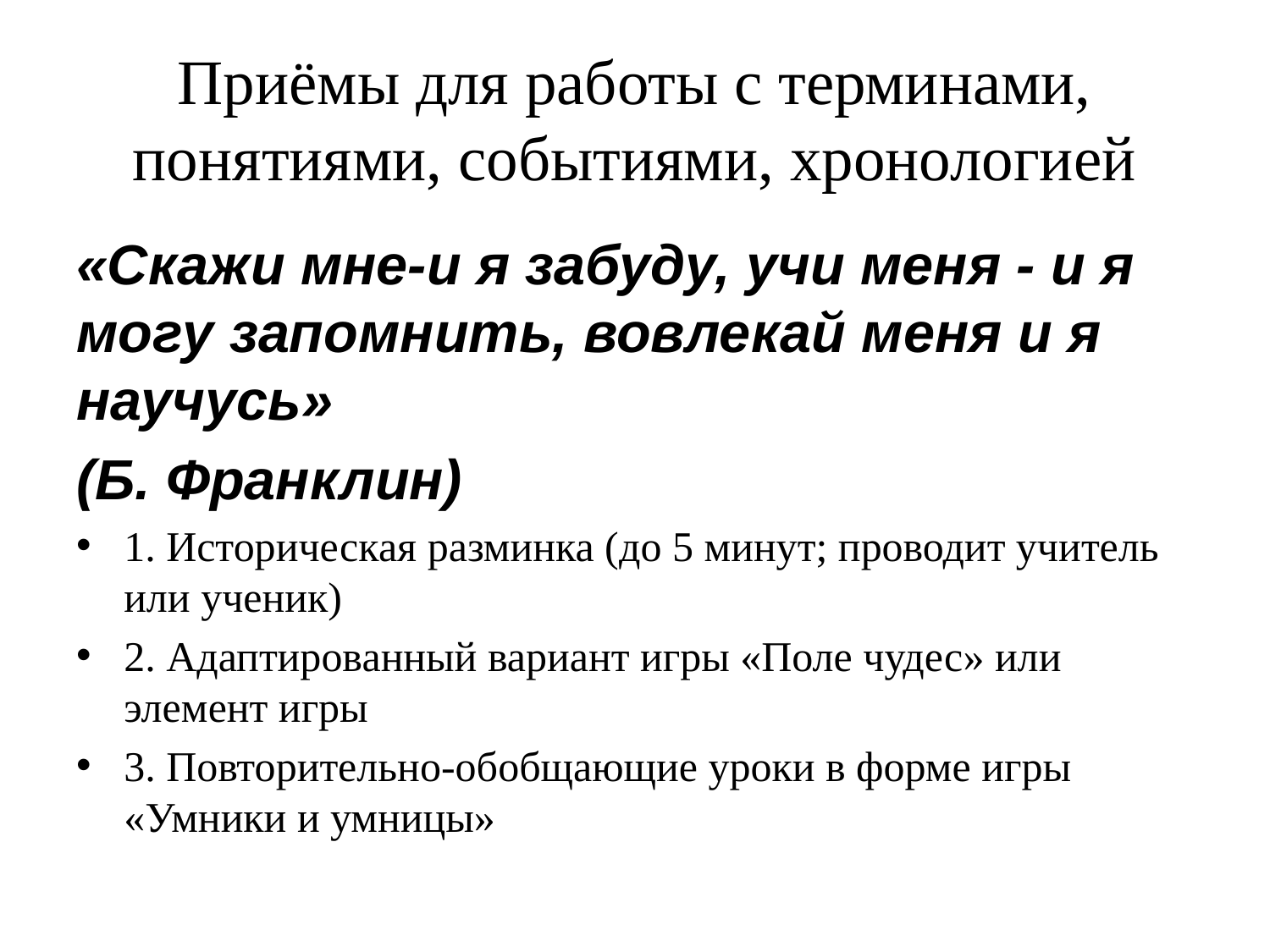

# Приёмы для работы с терминами, понятиями, событиями, хронологией
«Скажи мне-и я забуду, учи меня - и я могу запомнить, вовлекай меня и я научусь»
(Б. Франклин)
1. Историческая разминка (до 5 минут; проводит учитель или ученик)
2. Адаптированный вариант игры «Поле чудес» или элемент игры
3. Повторительно-обобщающие уроки в форме игры «Умники и умницы»